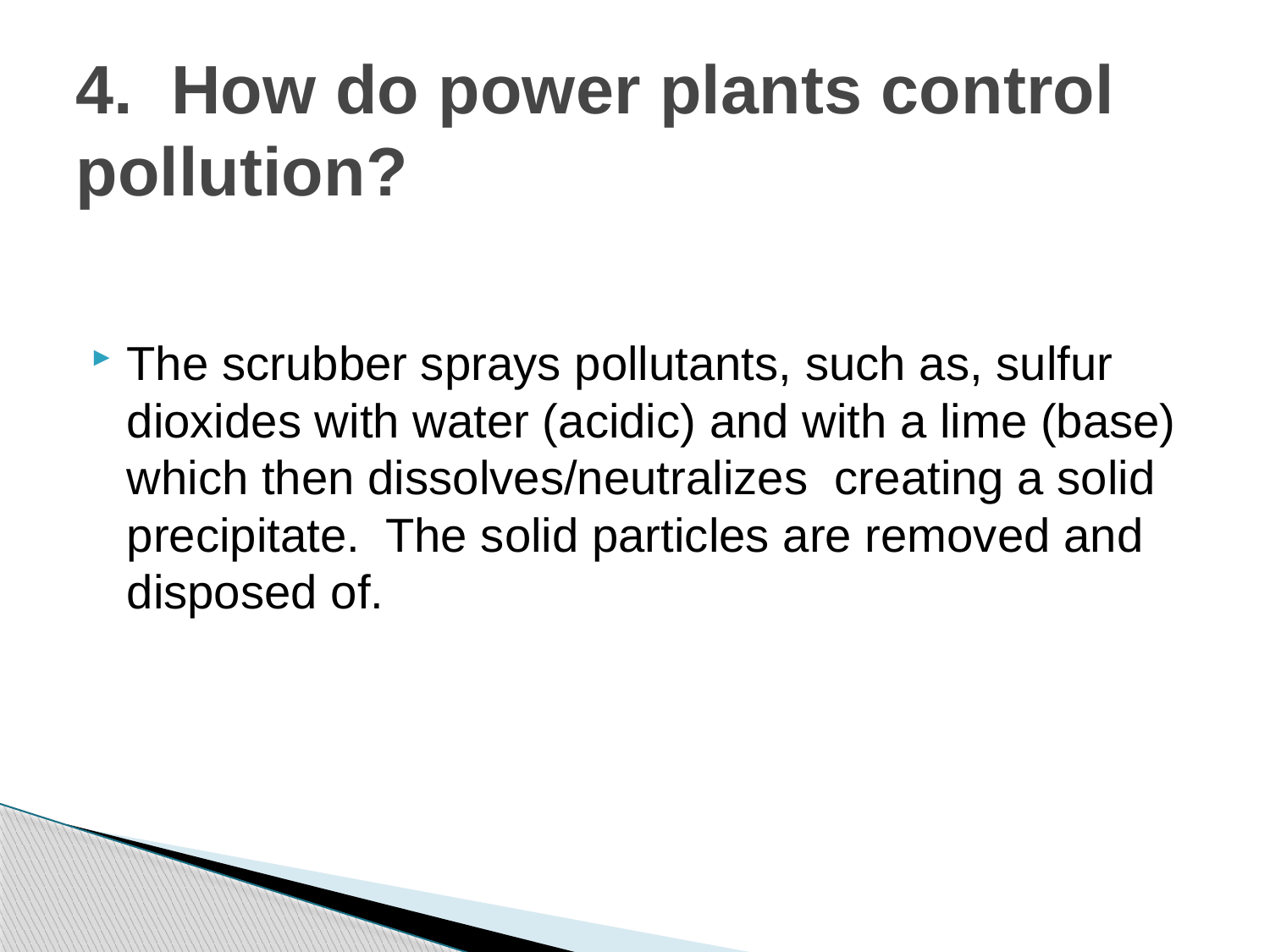

# 4.  How do power plants control pollution?
The scrubber sprays pollutants, such as, sulfur dioxides with water (acidic) and with a lime (base) which then dissolves/neutralizes  creating a solid precipitate.  The solid particles are removed and disposed of.